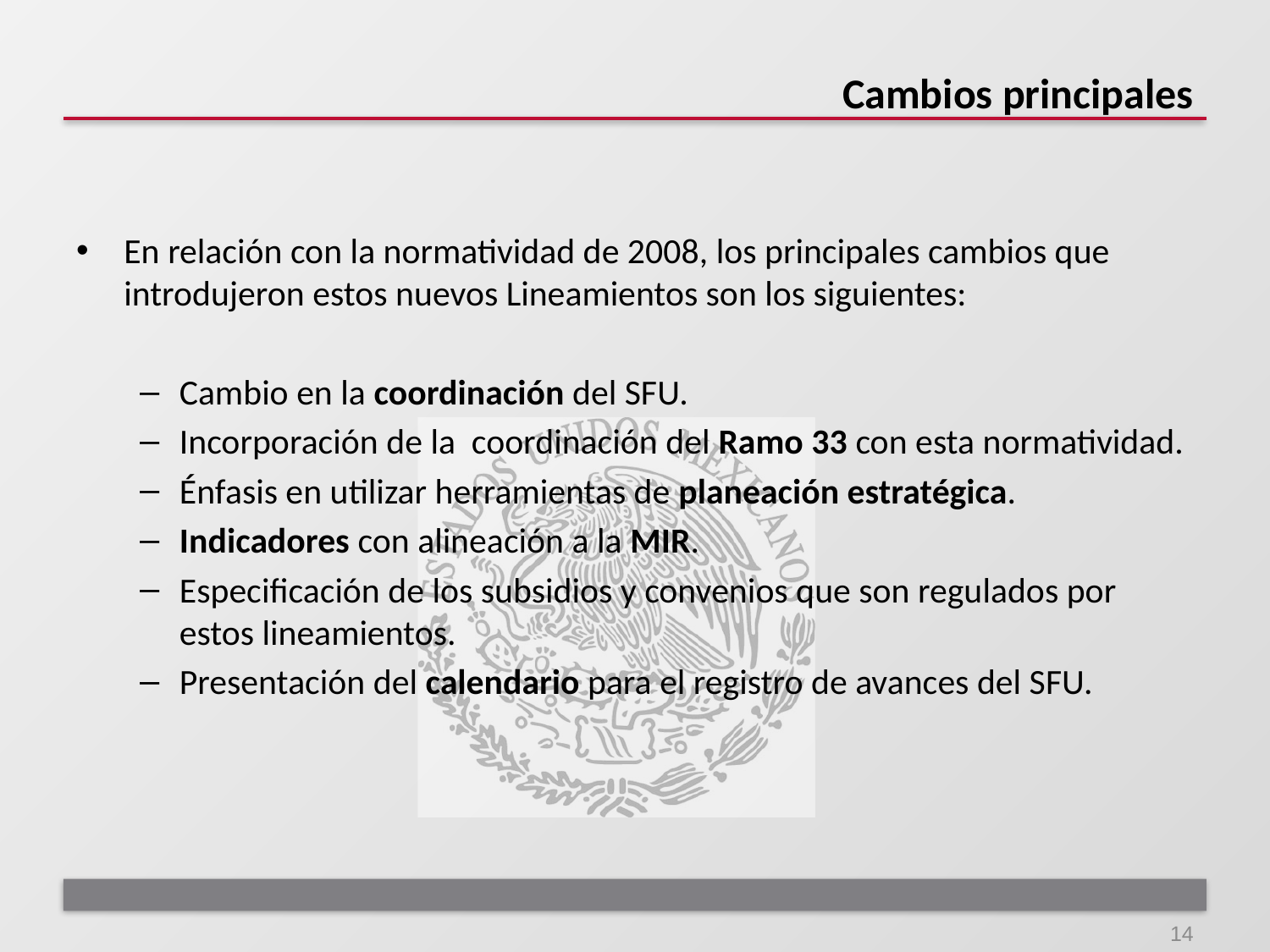

# Cambios principales

En relación con la normatividad de 2008, los principales cambios que introdujeron estos nuevos Lineamientos son los siguientes:

Cambio en la coordinación del SFU.
Incorporación de la  coordinación del Ramo 33 con esta normatividad.
Énfasis en utilizar herramientas de planeación estratégica.
Indicadores con alineación a la MIR.
Especificación de los subsidios y convenios que son regulados por estos lineamientos.
Presentación del calendario para el registro de avances del SFU.

14